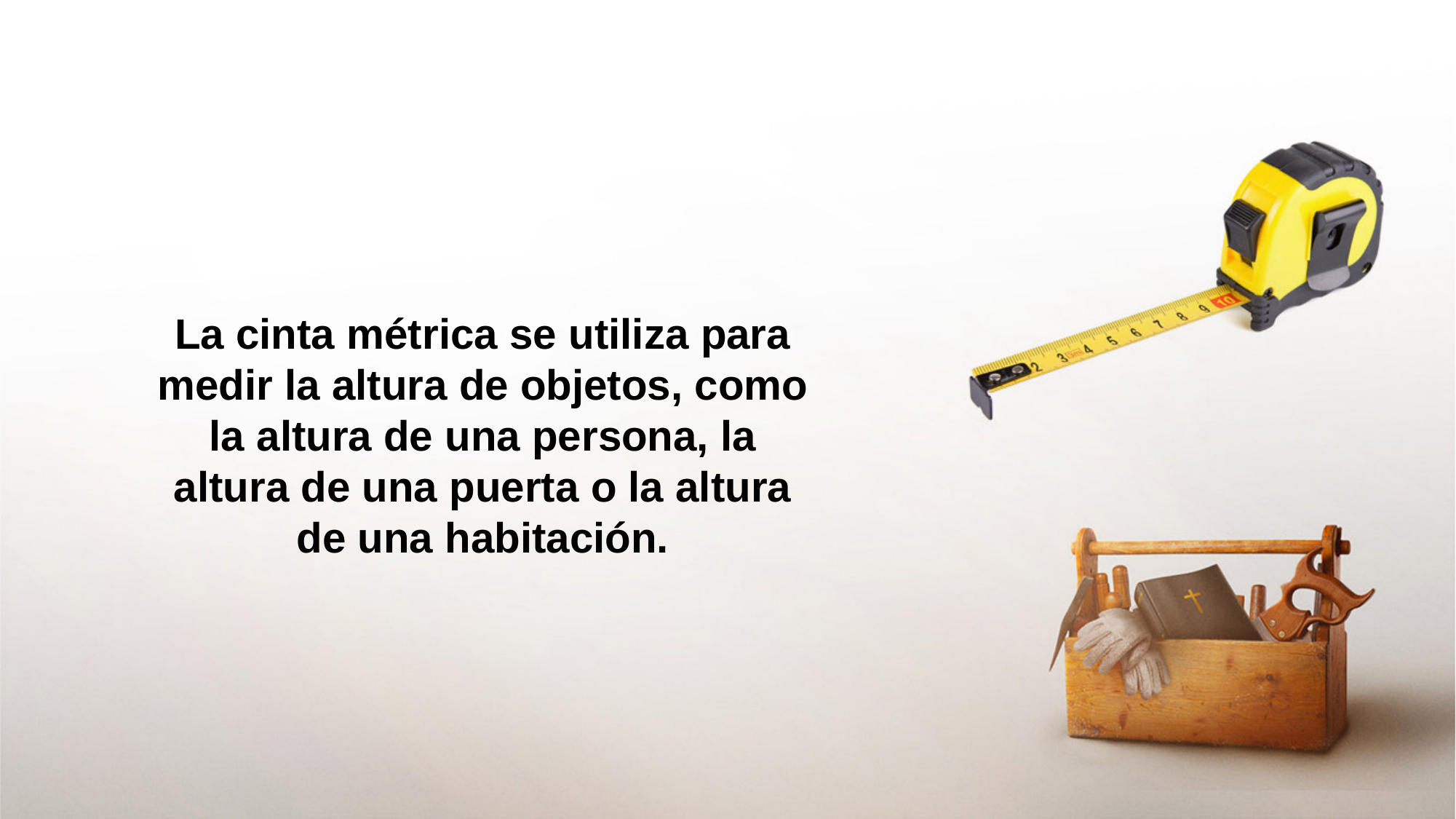

La cinta métrica se utiliza para medir la altura de objetos, como la altura de una persona, la altura de una puerta o la altura de una habitación.